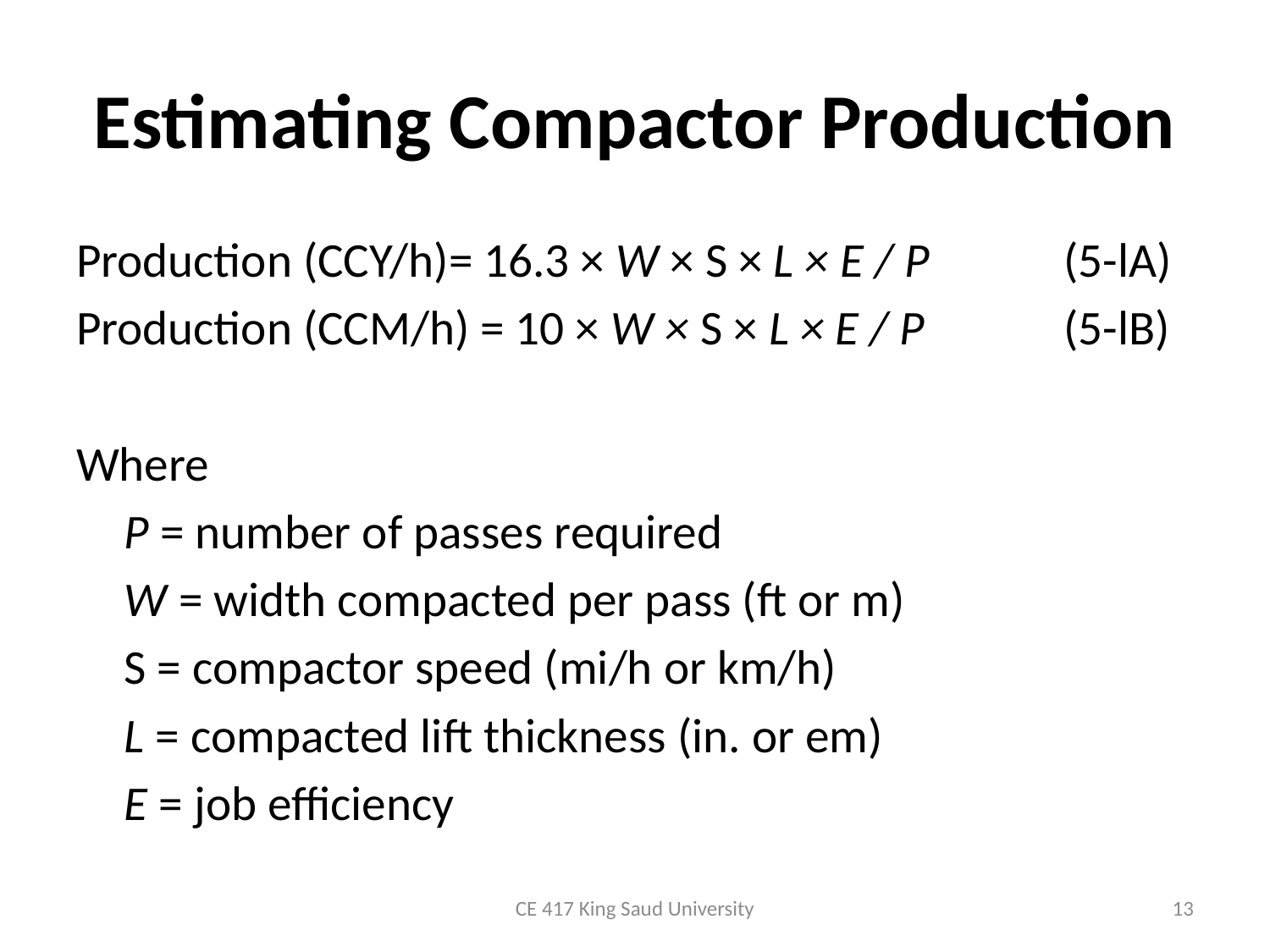

# Estimating Compactor Production
Production (CCY/h)= 16.3 × W × S × L × E / P	      (5-lA)
Production (CCM/h) = 10 × W × S × L × E / P 	      (5-lB)

Where
		P = number of passes required
		W = width compacted per pass (ft or m)
		S = compactor speed (mi/h or km/h)
		L = compacted lift thickness (in. or em)
		E = job efficiency

CE 417 King Saud University
13